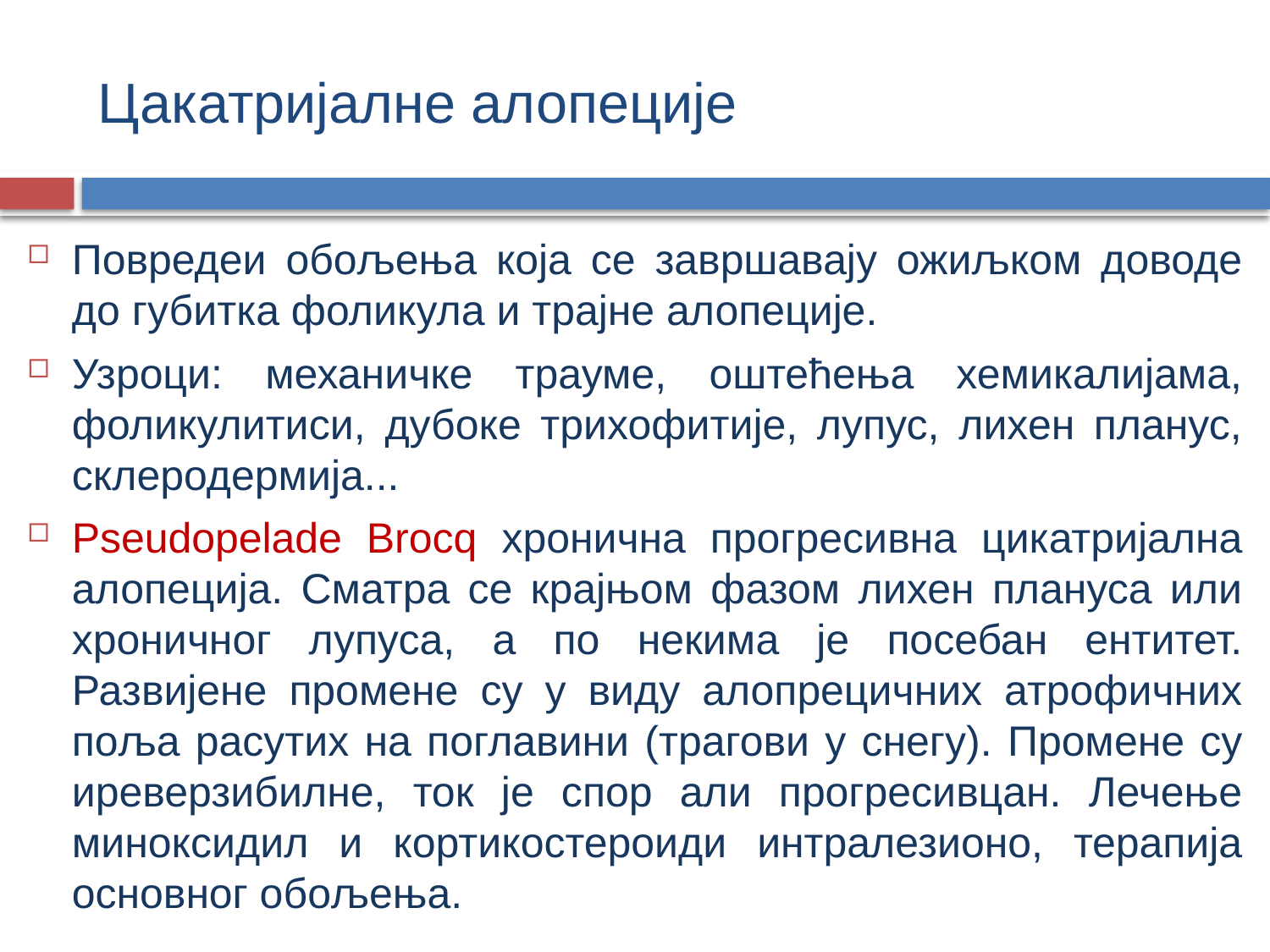

# Цакатријалне алопеције
Повредеи обољења која се завршавају ожиљком доводе до губитка фоликула и трајне алопеције.
Узроци: механичке трауме, оштећења хемикалијама, фоликулитиси, дубоке трихофитије, лупус, лихен планус, склеродермија...
Pseudopelade Brocq хронична прогресивна цикатријална алопеција. Сматра се крајњом фазом лихен плануса или хроничног лупуса, а по некима је посебан ентитет. Развијене промене су у виду алопрецичних атрофичних поља расутих на поглавини (трагови у снегу). Промене су иреверзибилне, ток је спор али прогресивцан. Лечење миноксидил и кортикостероиди интралезионо, терапија основног обољења.